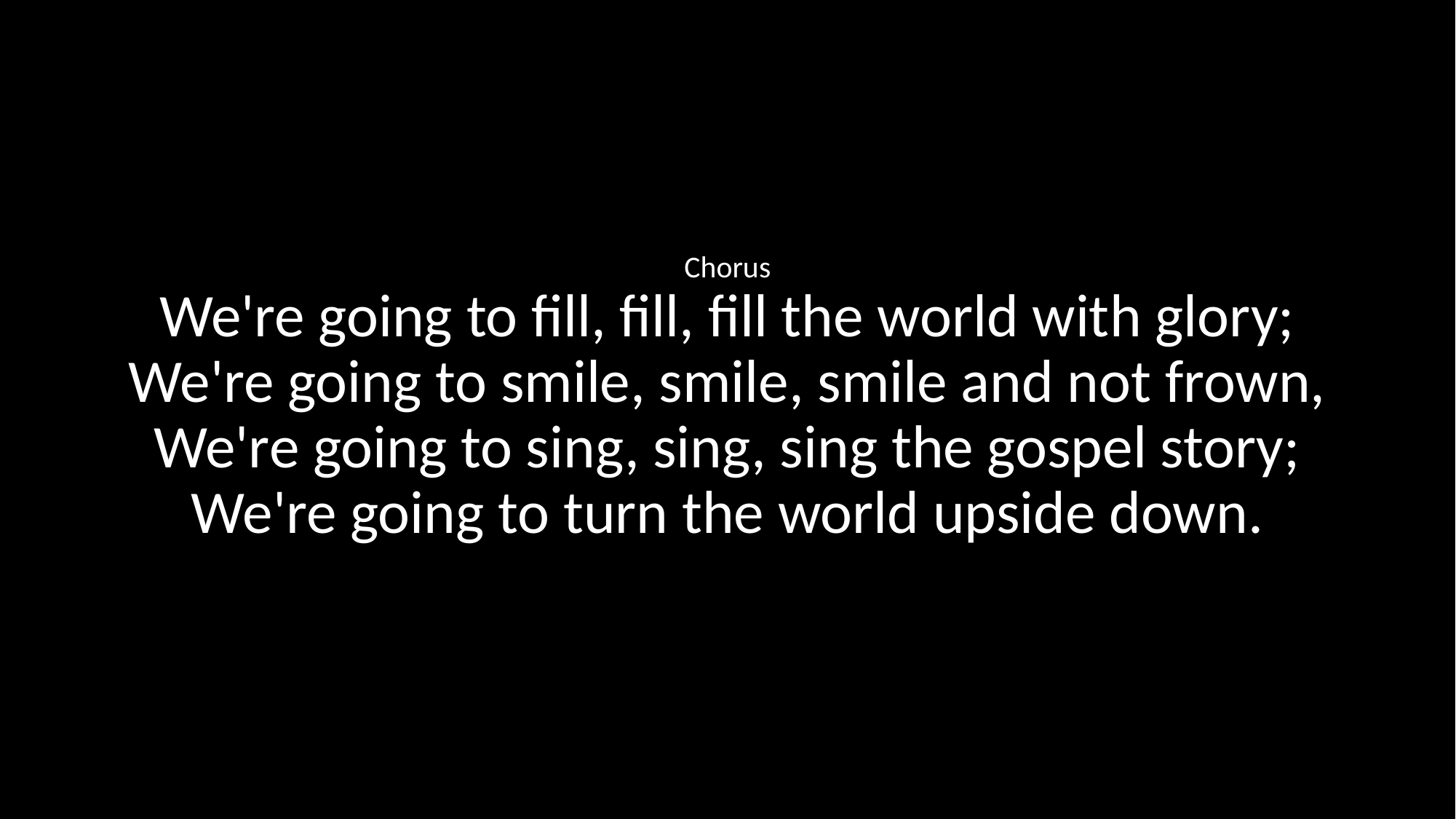

Chorus
We're going to fill, fill, fill the world with glory;
We're going to smile, smile, smile and not frown,
We're going to sing, sing, sing the gospel story;
We're going to turn the world upside down.